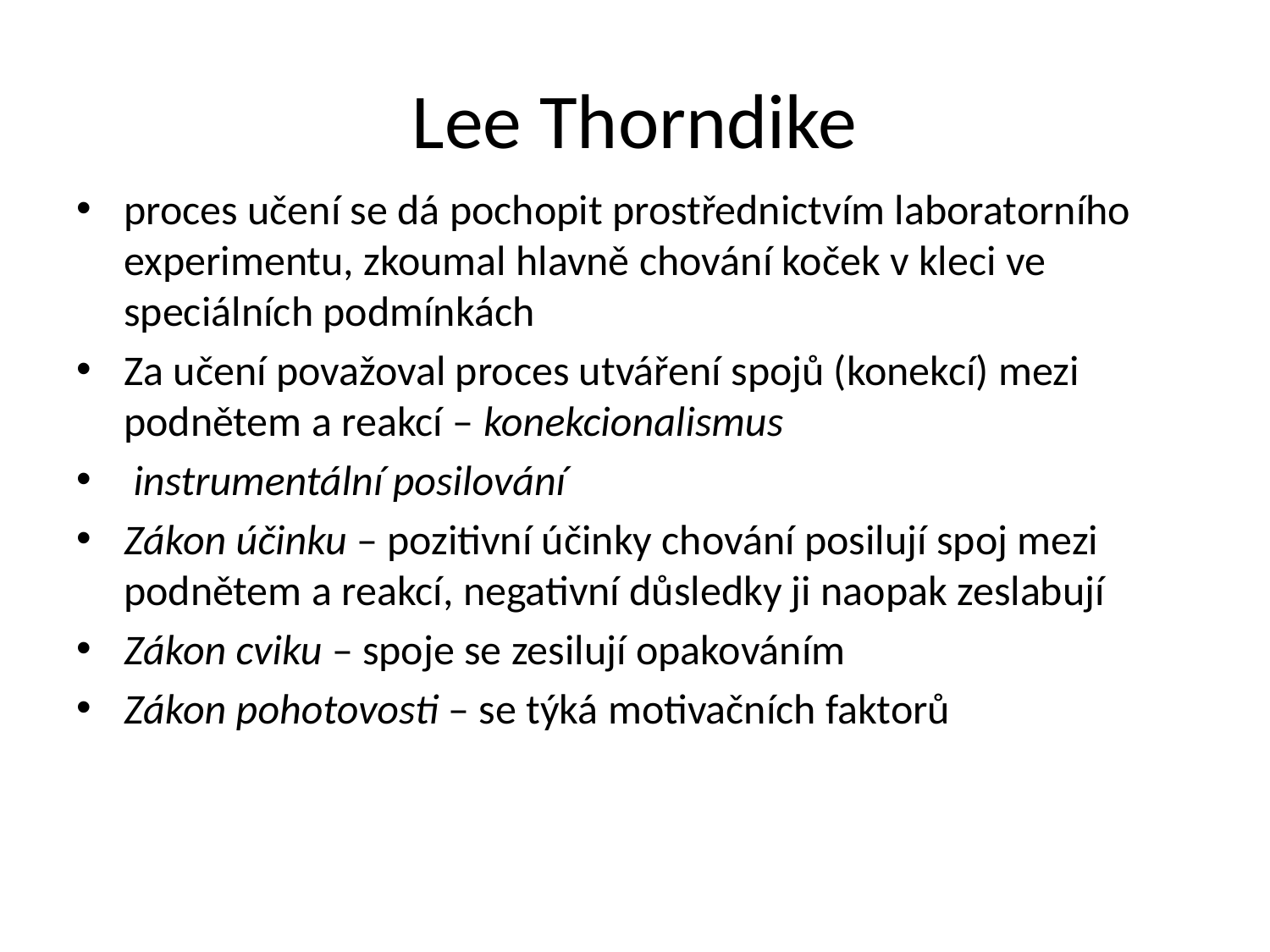

# Lee Thorndike
proces učení se dá pochopit prostřednictvím laboratorního experimentu, zkoumal hlavně chování koček v kleci ve speciálních podmínkách
Za učení považoval proces utváření spojů (konekcí) mezi podnětem a reakcí – konekcionalismus
 instrumentální posilování
Zákon účinku – pozitivní účinky chování posilují spoj mezi podnětem a reakcí, negativní důsledky ji naopak zeslabují
Zákon cviku – spoje se zesilují opakováním
Zákon pohotovosti – se týká motivačních faktorů